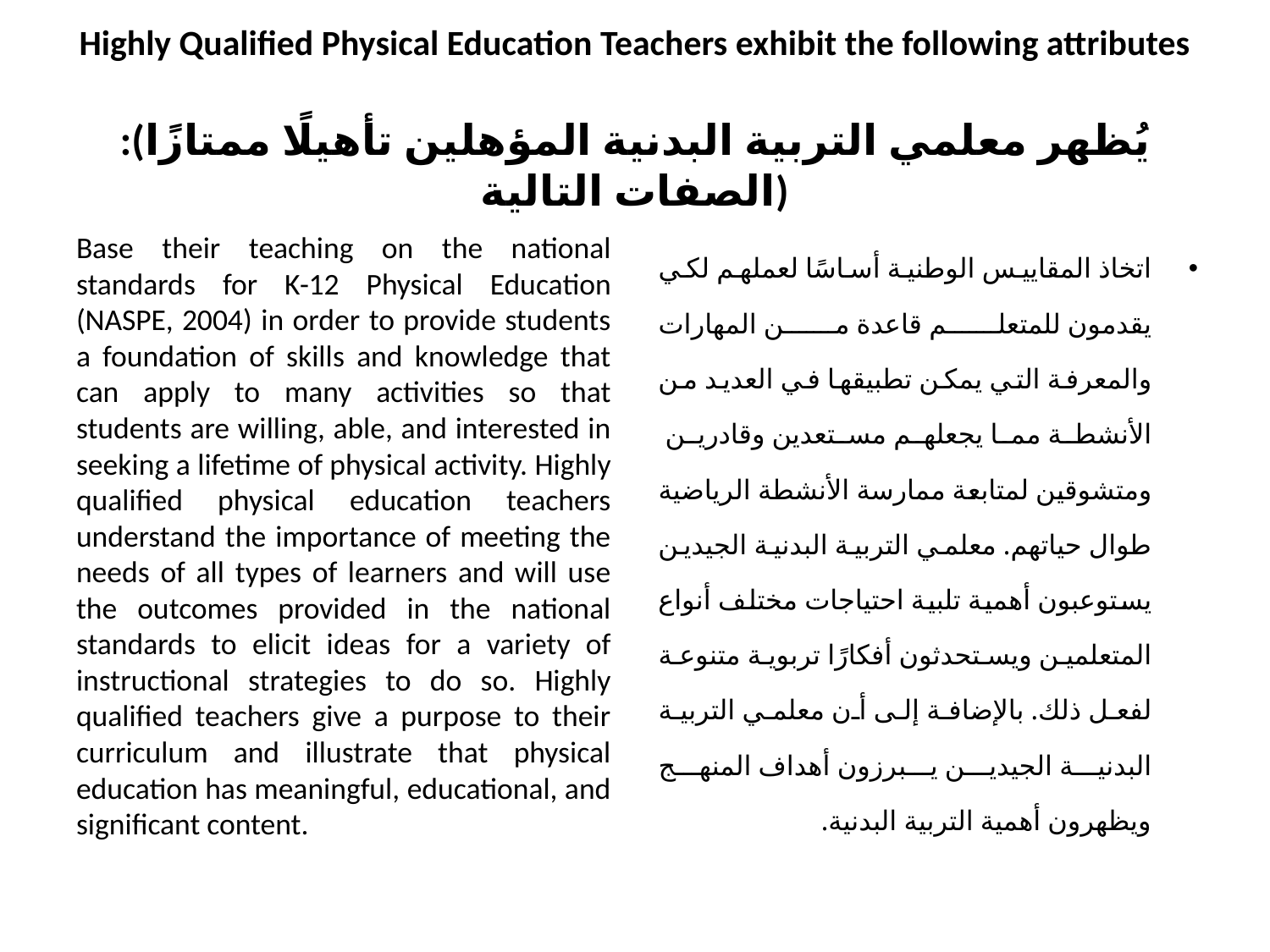

# Highly Qualified Physical Education Teachers exhibit the following attributes :(يُظهر معلمي التربية البدنية المؤهلين تأهيلًا ممتازًا الصفات التالية)
Base their teaching on the national standards for K-12 Physical Education (NASPE, 2004) in order to provide students a foundation of skills and knowledge that can apply to many activities so that students are willing, able, and interested in seeking a lifetime of physical activity. Highly qualified physical education teachers understand the importance of meeting the needs of all types of learners and will use the outcomes provided in the national standards to elicit ideas for a variety of instructional strategies to do so. Highly qualified teachers give a purpose to their curriculum and illustrate that physical education has meaningful, educational, and significant content.

اتخاذ المقاييس الوطنية أساسًا لعملهم لكي يقدمون للمتعلم قاعدة من المهارات والمعرفة التي يمكن تطبيقها في العديد من الأنشطة مما يجعلهم مستعدين وقادرين  ومتشوقين لمتابعة ممارسة الأنشطة الرياضية طوال حياتهم. معلمي التربية البدنية الجيدين يستوعبون أهمية تلبية احتياجات مختلف أنواع المتعلمين ويستحدثون أفكارًا تربوية متنوعة لفعل ذلك. بالإضافة إلى أن معلمي التربية البدنية الجيدين يبرزون أهداف المنهج ويظهرون أهمية التربية البدنية.